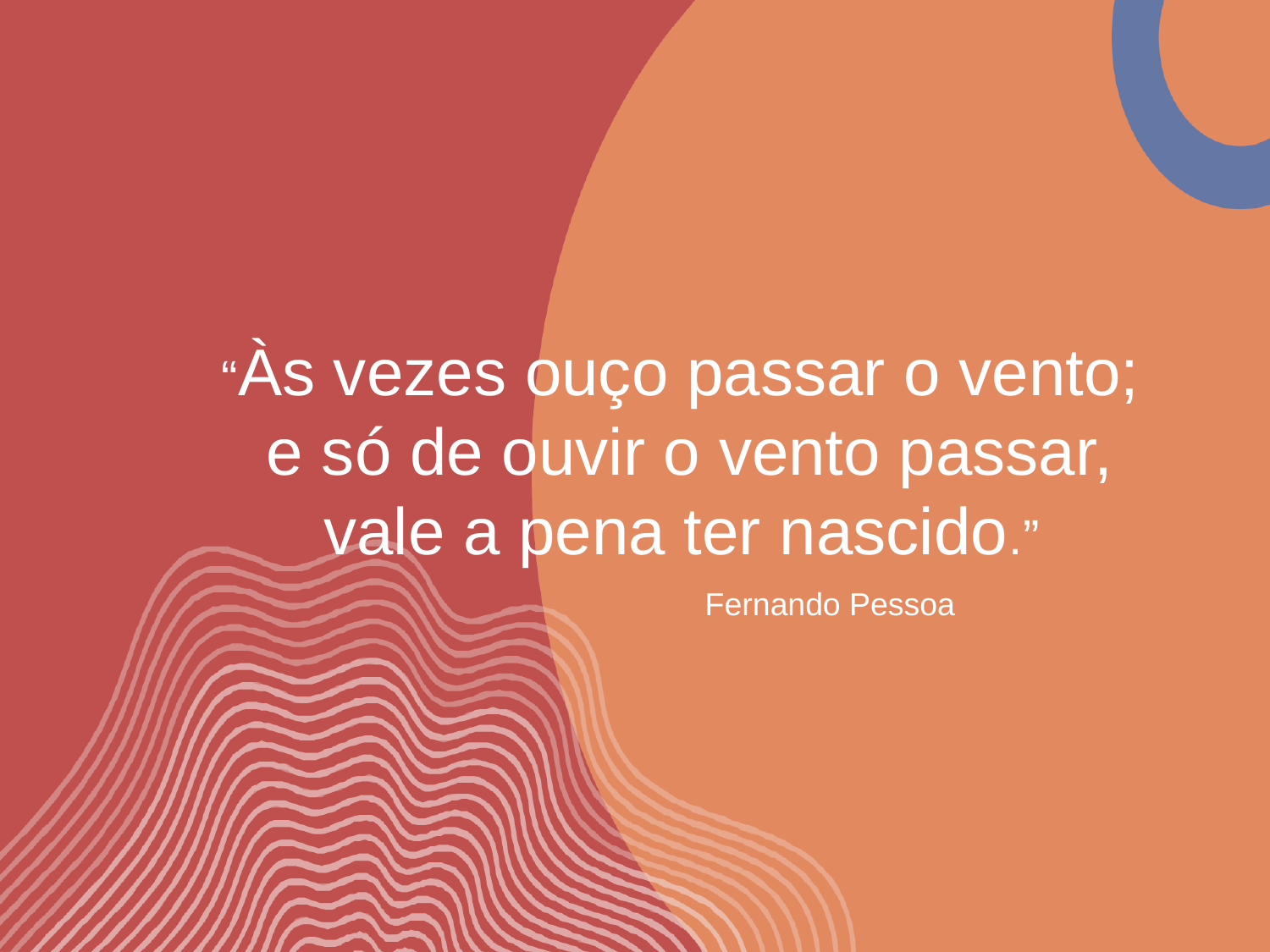

# “Às vezes ouço passar o vento; e só de ouvir o vento passar,
vale a pena ter nascido.”
Fernando Pessoa